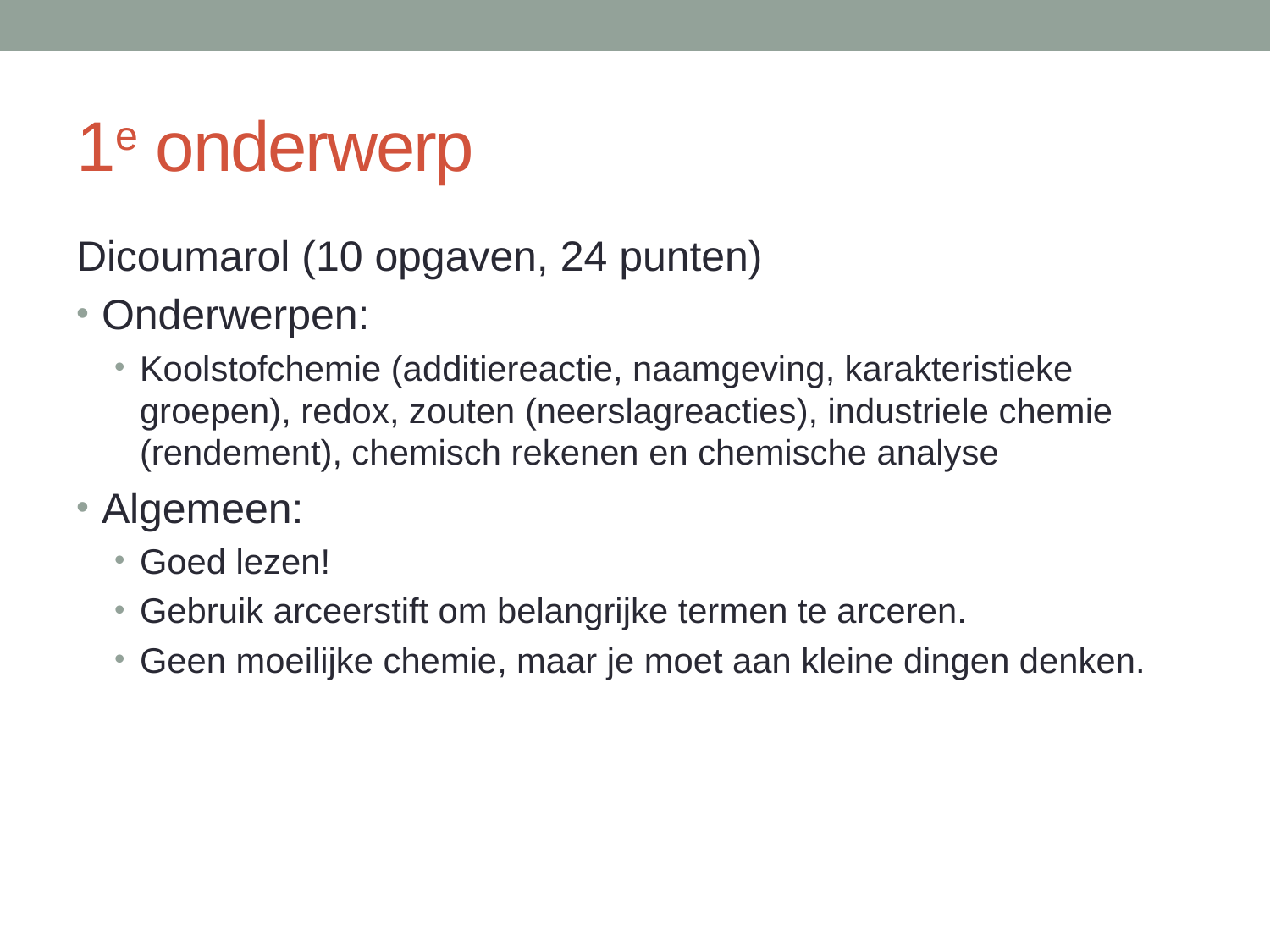

# 1e onderwerp
Dicoumarol (10 opgaven, 24 punten)
Onderwerpen:
Koolstofchemie (additiereactie, naamgeving, karakteristieke groepen), redox, zouten (neerslagreacties), industriele chemie (rendement), chemisch rekenen en chemische analyse
Algemeen:
Goed lezen!
Gebruik arceerstift om belangrijke termen te arceren.
Geen moeilijke chemie, maar je moet aan kleine dingen denken.